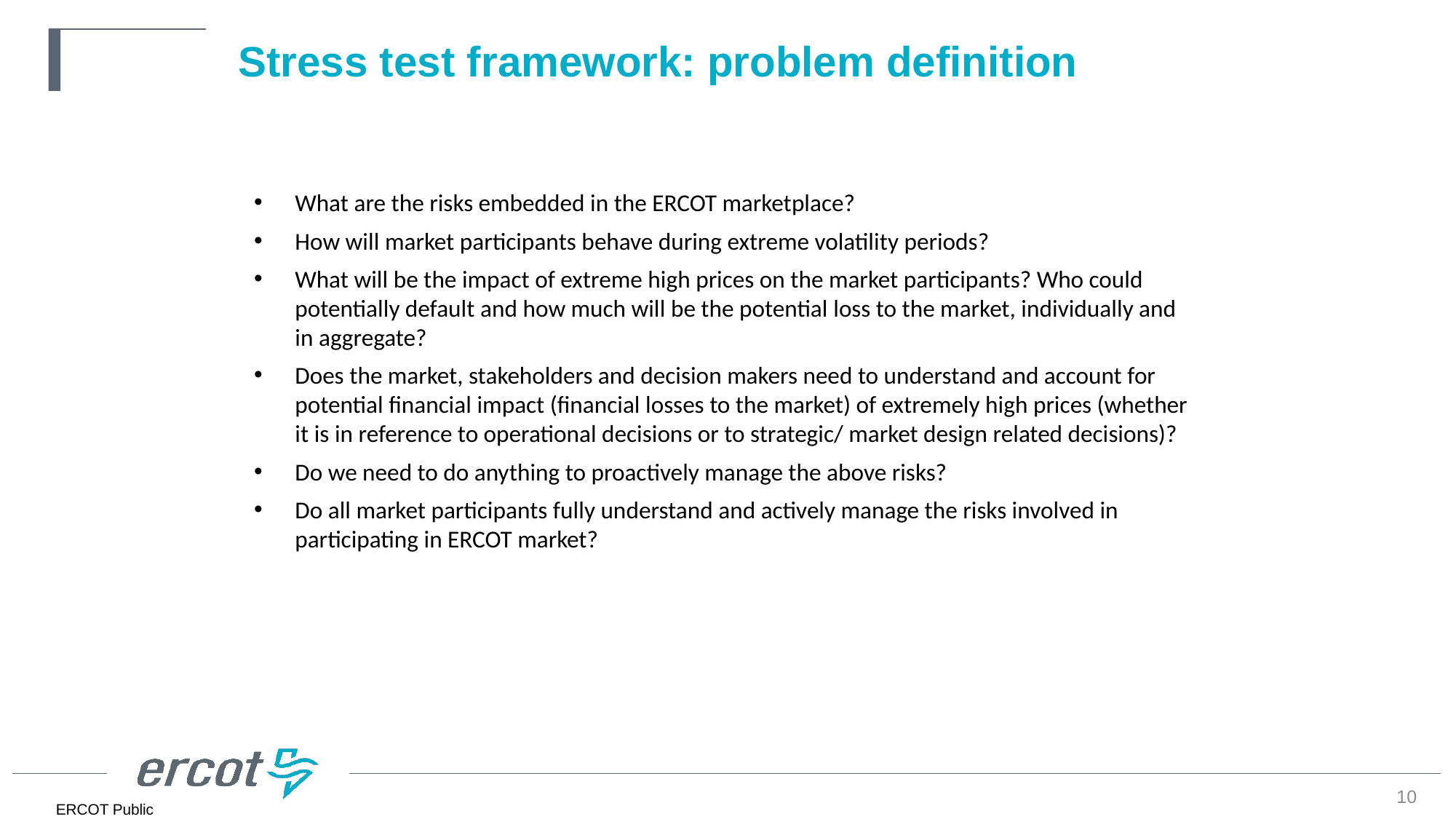

# Stress test framework: problem definition
What are the risks embedded in the ERCOT marketplace?
How will market participants behave during extreme volatility periods?
What will be the impact of extreme high prices on the market participants? Who could potentially default and how much will be the potential loss to the market, individually and in aggregate?
Does the market, stakeholders and decision makers need to understand and account for potential financial impact (financial losses to the market) of extremely high prices (whether it is in reference to operational decisions or to strategic/ market design related decisions)?
Do we need to do anything to proactively manage the above risks?
Do all market participants fully understand and actively manage the risks involved in participating in ERCOT market?

10